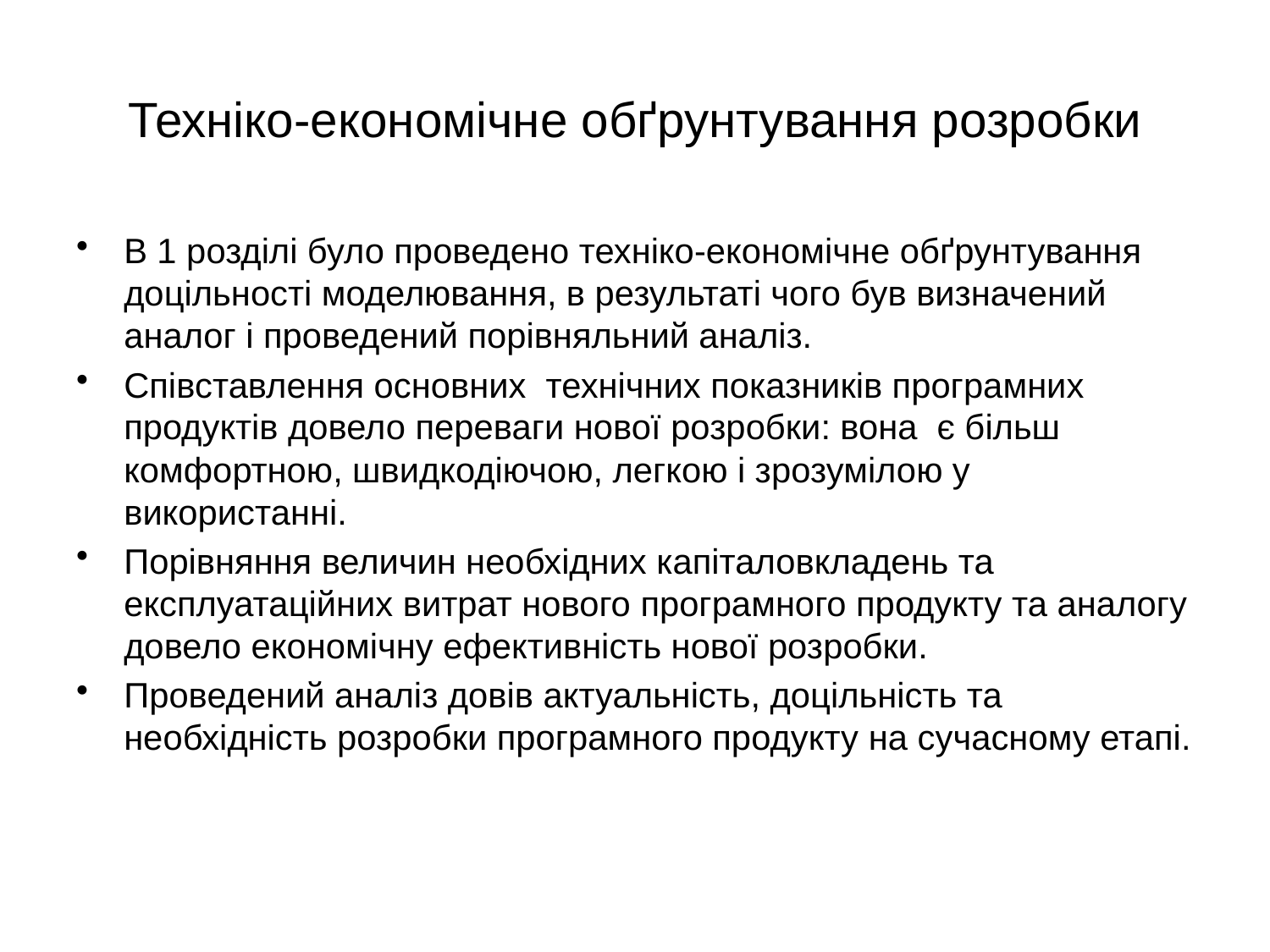

# Техніко-економічне обґрунтування розробки
В 1 розділі було проведено техніко-економічне обґрунтування доцільності моделювання, в результаті чого був визначений аналог і проведений порівняльний аналіз.
Співставлення основних  технічних показників програмних продуктів довело переваги нової розробки: вона  є більш комфортною, швидкодіючою, легкою і зрозумілою у використанні.
Порівняння величин необхідних капіталовкладень та експлуатаційних витрат нового програмного продукту та аналогу довело економічну ефективність нової розробки.
Проведений аналіз довів актуальність, доцільність та необхідність розробки програмного продукту на сучасному етапі.